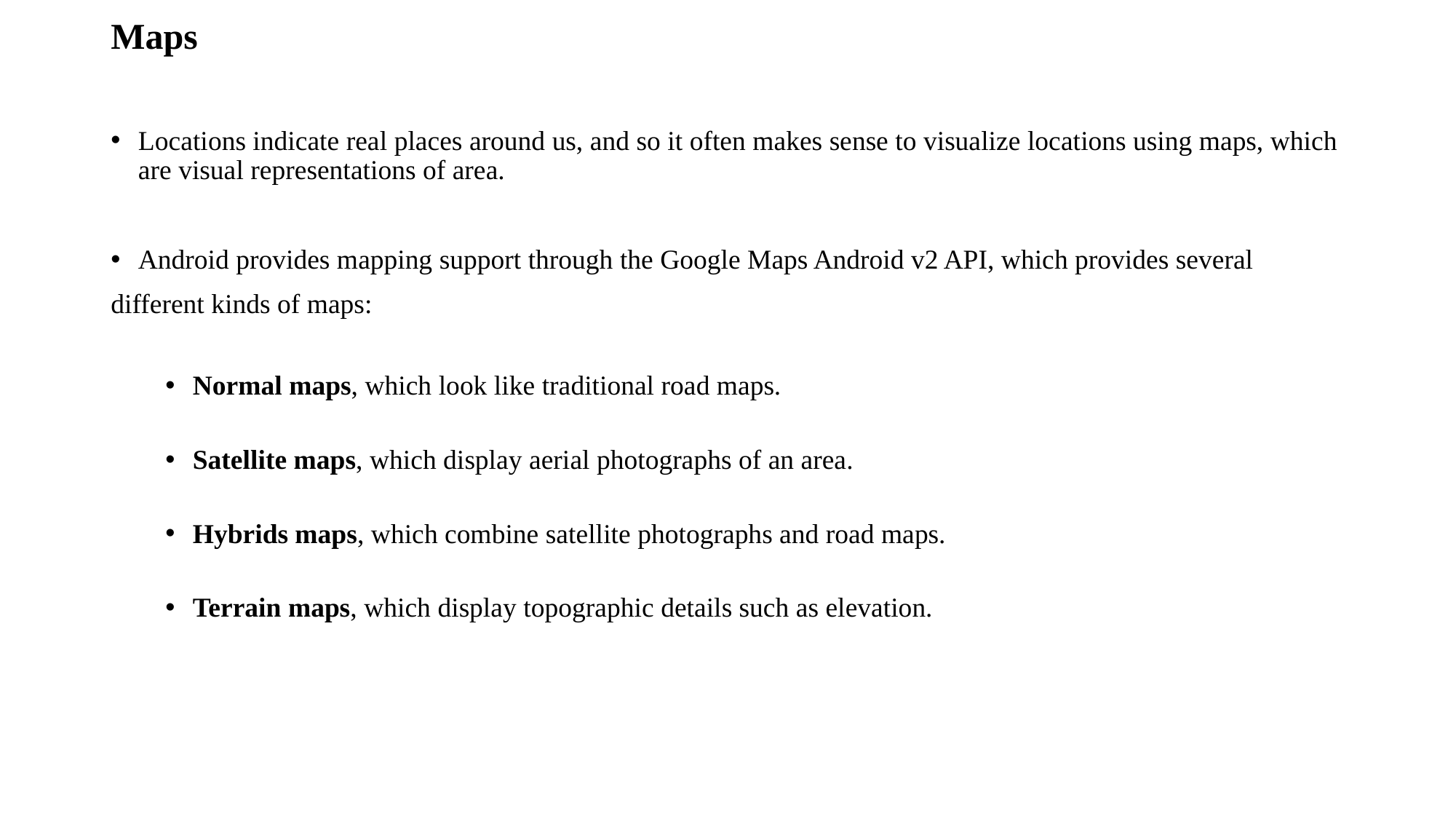

Maps

Locations indicate real places around us, and so it often makes sense to visualize locations using maps, which are visual representations of area.

Android provides mapping support through the Google Maps Android v2 API, which provides several
different kinds of maps:

Normal maps, which look like traditional road maps.

Satellite maps, which display aerial photographs of an area.

Hybrids maps, which combine satellite photographs and road maps.

Terrain maps, which display topographic details such as elevation.